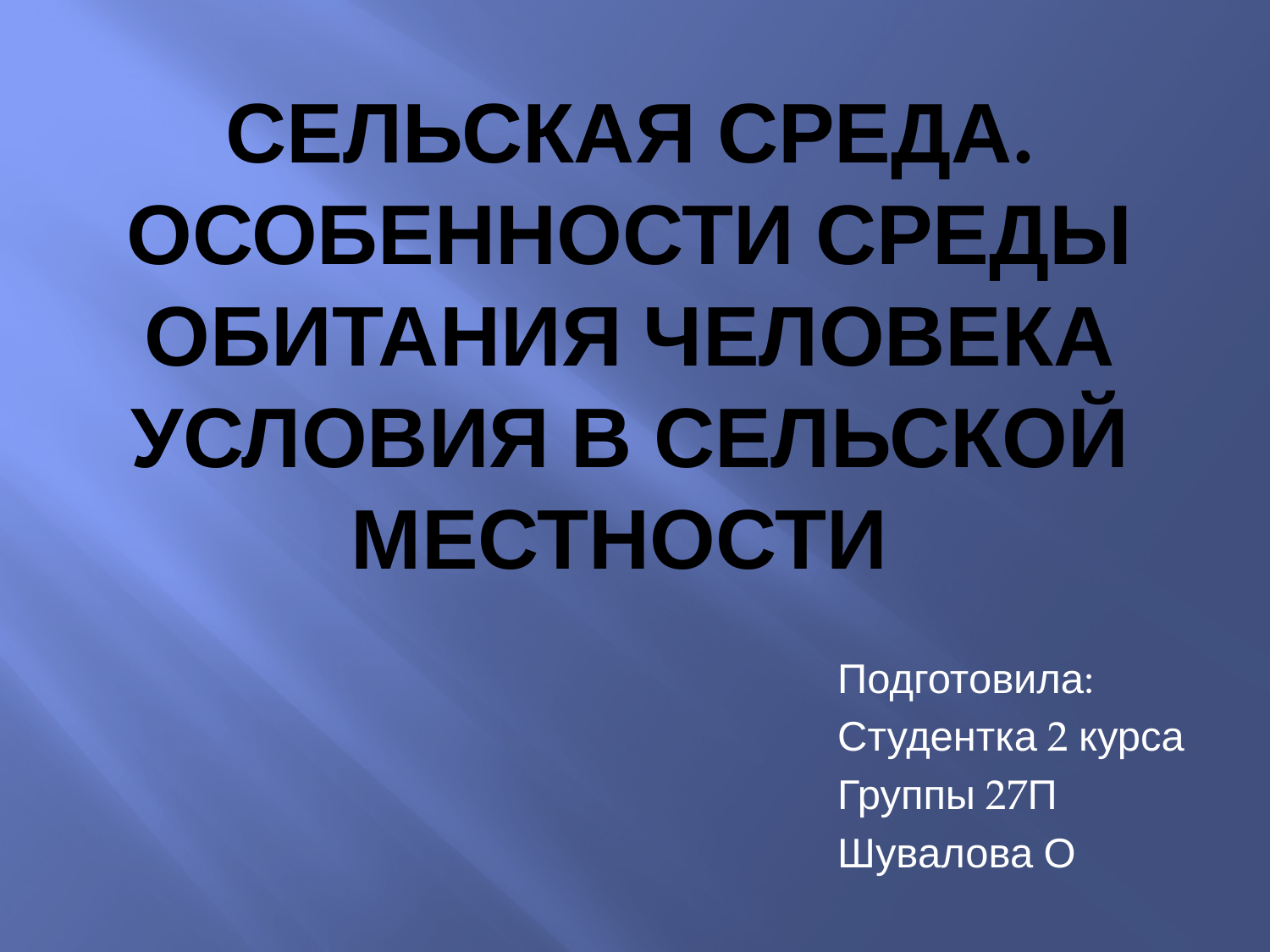

# Сельская среда. Особенности среды обитания человека условия в сельской местности
Подготовила:
Студентка 2 курса
Группы 27П
Шувалова О